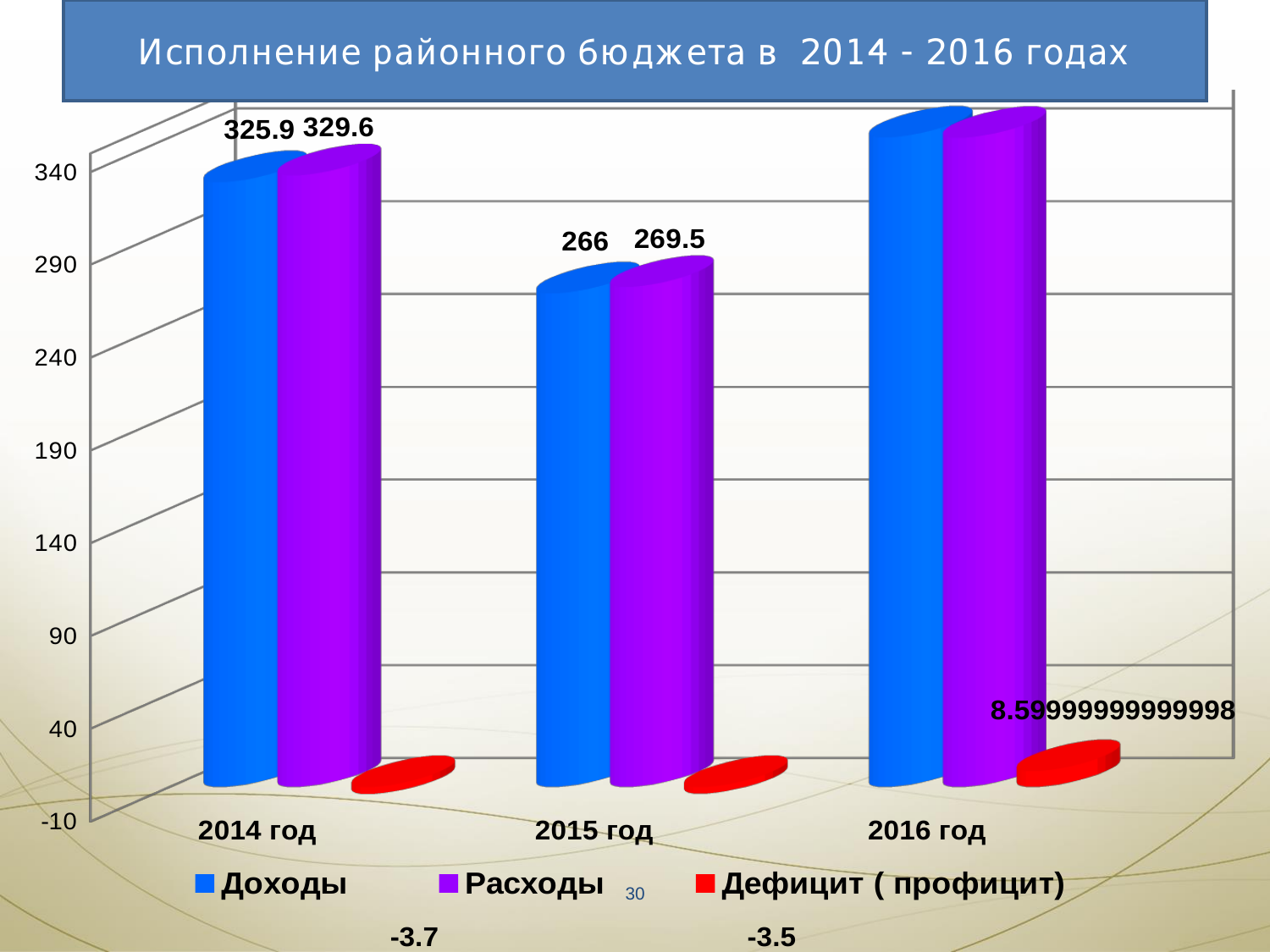

[unsupported chart]

Исполнение районного бюджета в  2014 - 2016 годах
30